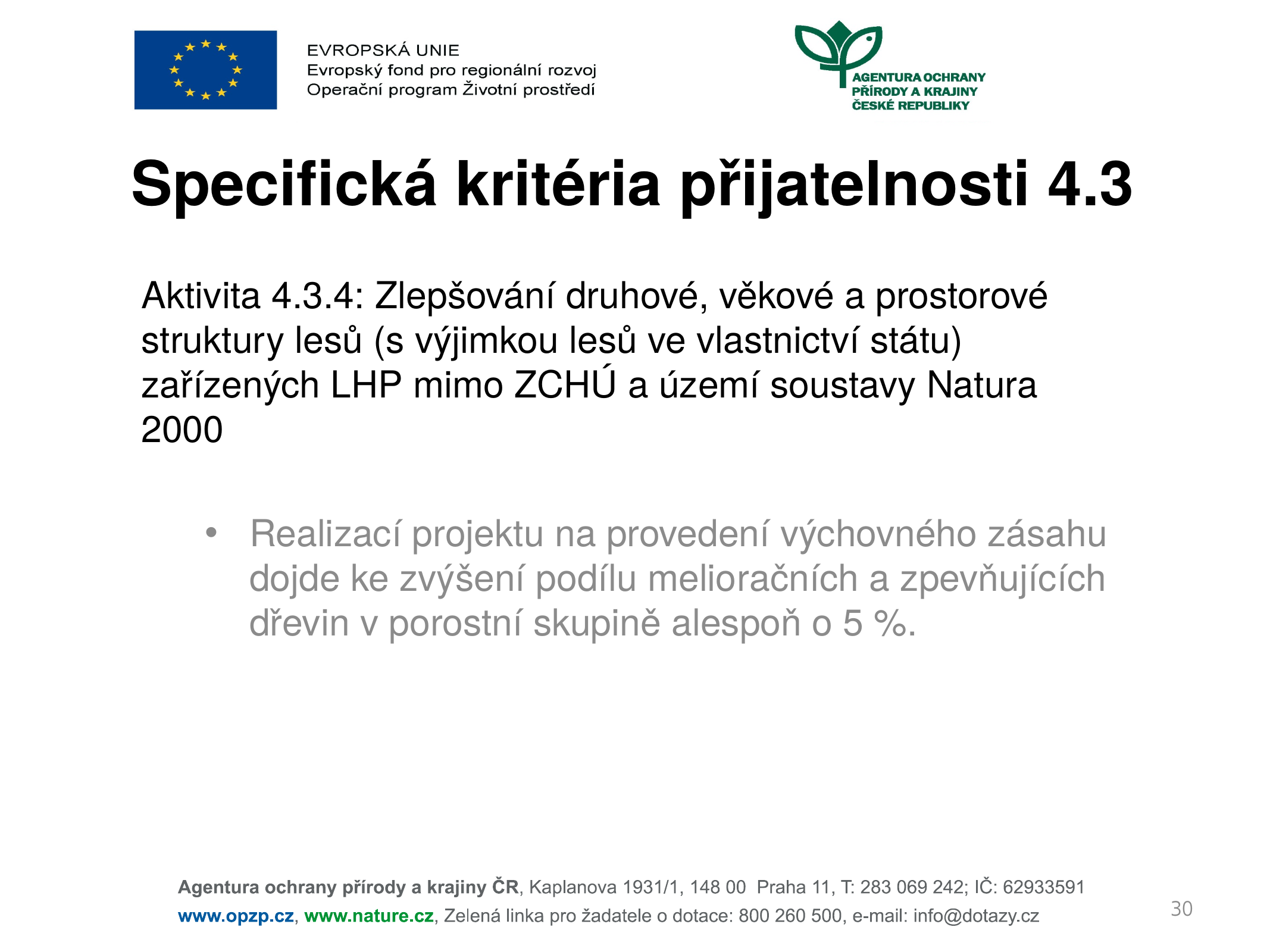

# Specifická kritéria přijatelnosti 4.3
Aktivita 4.3.4: Zlepšování druhové, věkové a prostorové struktury lesů (s výjimkou lesů ve vlastnictví státu) zařízených LHP mimo ZCHÚ a území soustavy Natura 2000

Realizací projektu na provedení výchovného zásahu dojde ke zvýšení podílu melio­račních a zpevňujících dřevin v porostní skupině alespoň o 5 %.

30